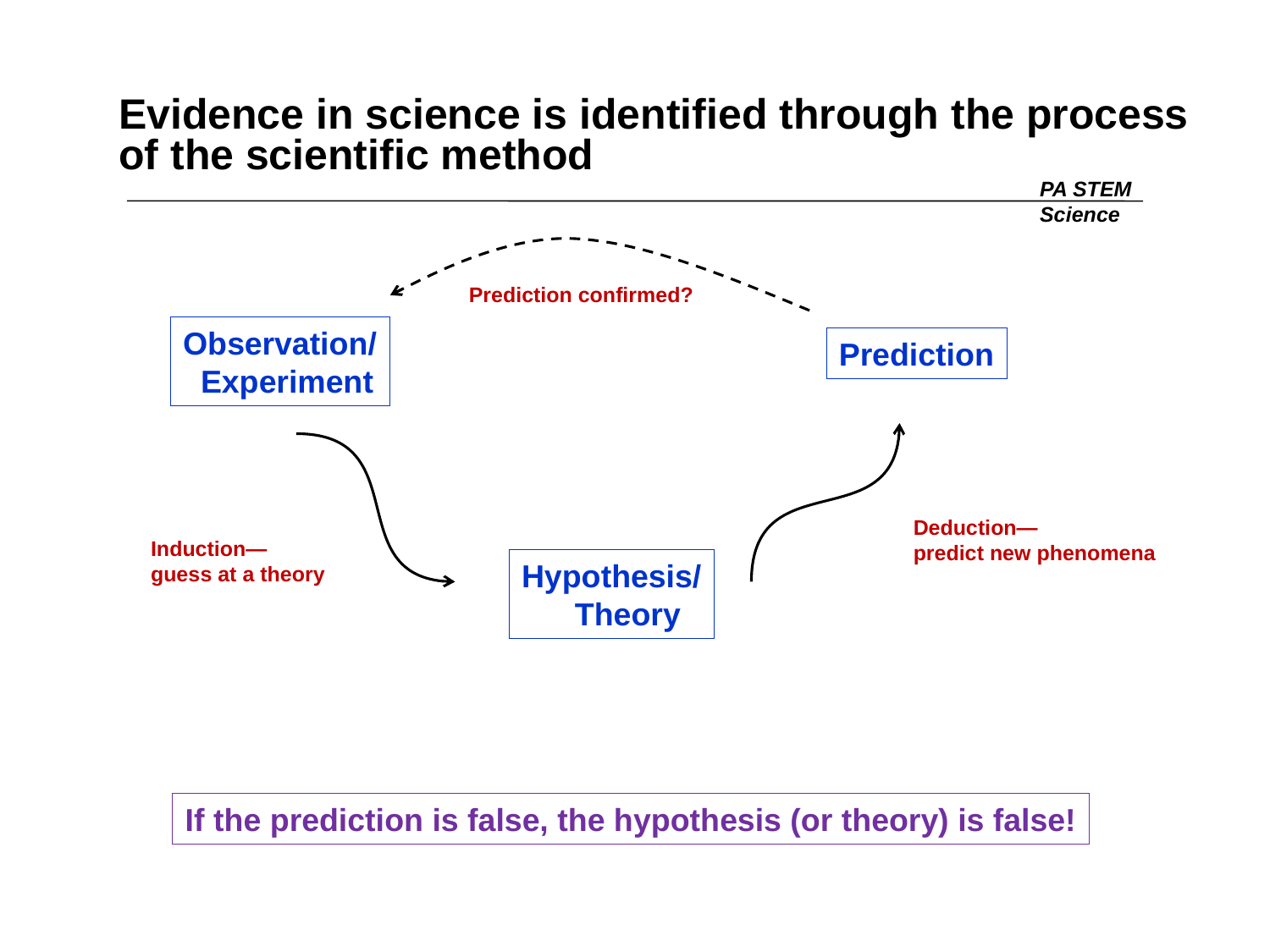

# Evidence in science is identified through the process of the scientific method
PA STEM
Science

Prediction confirmed?
Observation/
  Experiment
Prediction
Deduction—
predict new phenomena
Induction—
guess at a theory
Hypothesis/
      Theory
If the prediction is false, the hypothesis (or theory) is false!